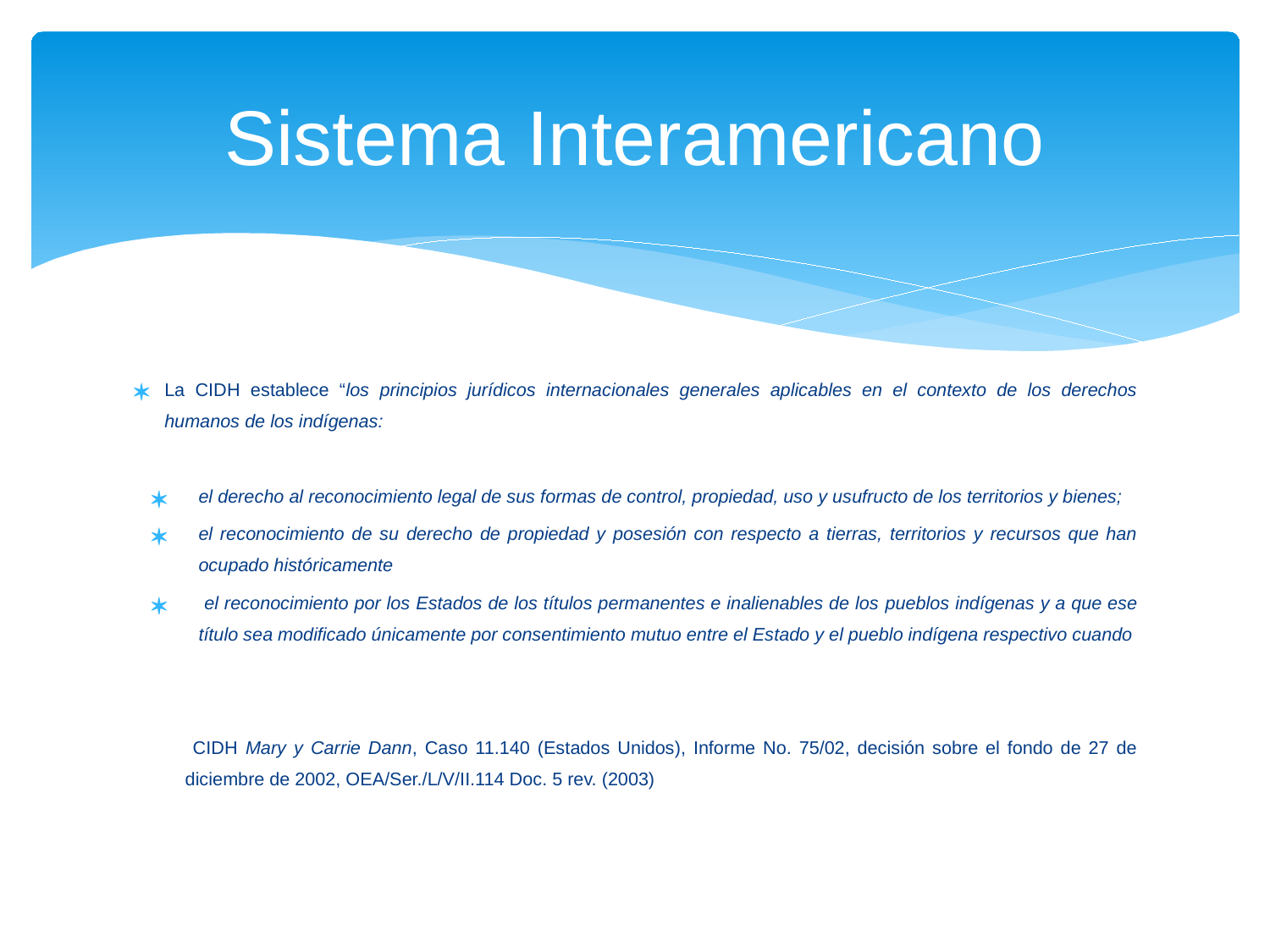

# Sistema Interamericano
La CIDH establece “los principios jurídicos internacionales generales aplicables en el contexto de los derechos humanos de los indígenas:

el derecho al reconocimiento legal de sus formas de control, propiedad, uso y usufructo de los territorios y bienes;
el reconocimiento de su derecho de propiedad y posesión con respecto a tierras, territorios y recursos que han ocupado históricamente
 el reconocimiento por los Estados de los títulos permanentes e inalienables de los pueblos indígenas y a que ese título sea modificado únicamente por consentimiento mutuo entre el Estado y el pueblo indígena respectivo cuando

 CIDH Mary y Carrie Dann, Caso 11.140 (Estados Unidos), Informe No. 75/02, decisión sobre el fondo de 27 de diciembre de 2002, OEA/Ser./L/V/II.114 Doc. 5 rev. (2003)